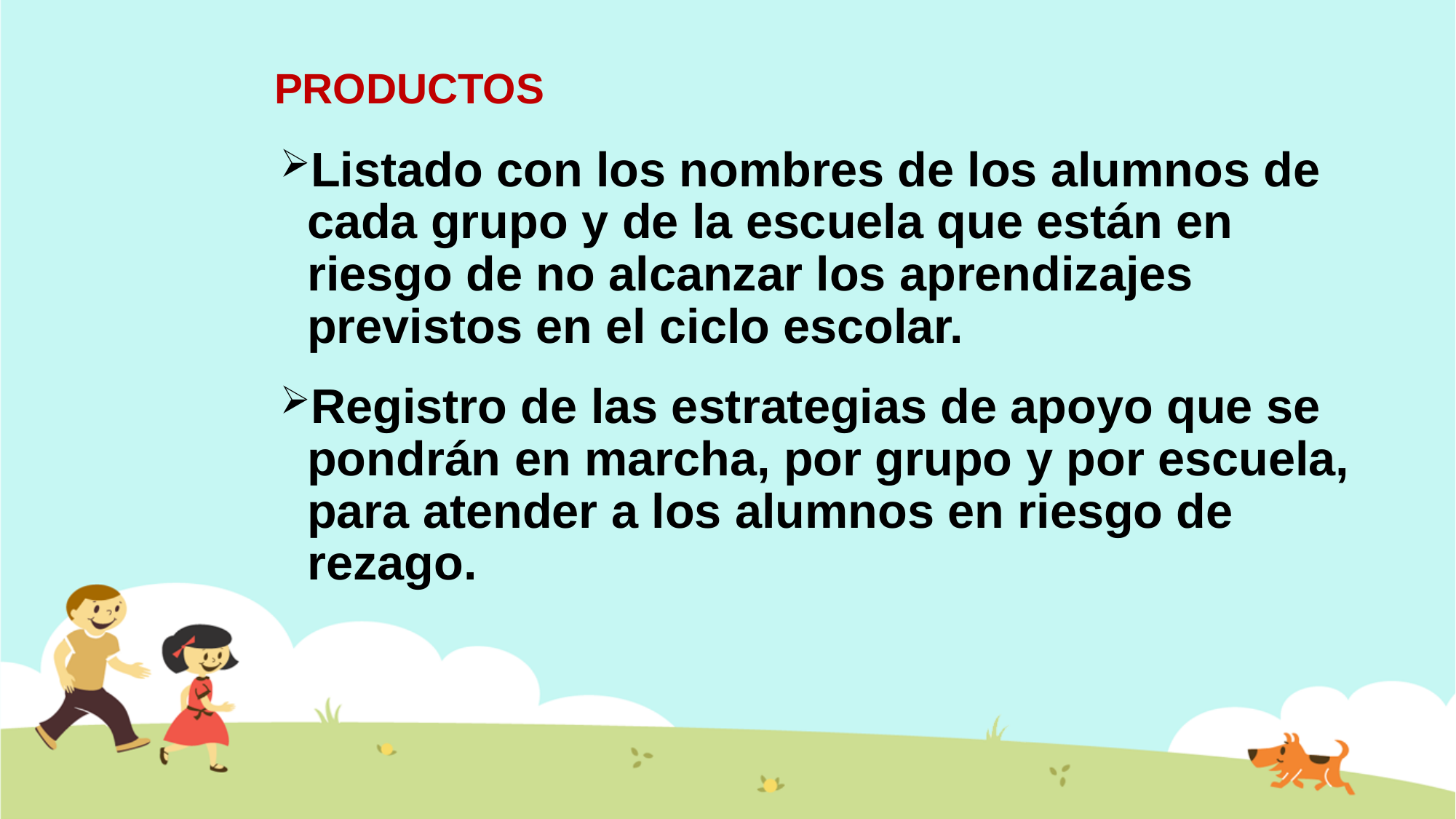

# PRODUCTOS
Listado con los nombres de los alumnos de cada grupo y de la escuela que están en riesgo de no alcanzar los aprendizajes previstos en el ciclo escolar.
Registro de las estrategias de apoyo que se pondrán en marcha, por grupo y por escuela, para atender a los alumnos en riesgo de rezago.